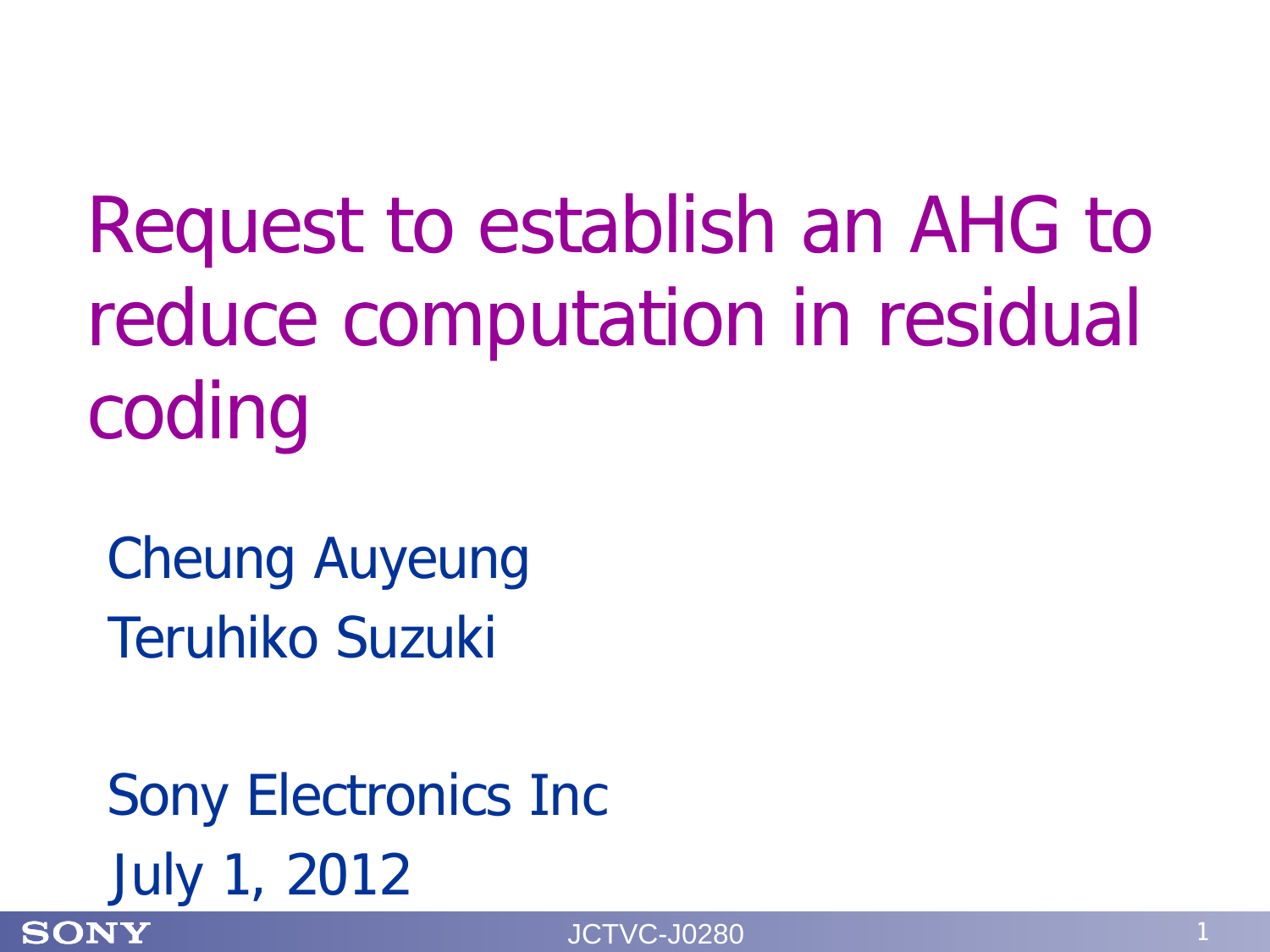

Request to establish an AHG to reduce computation in residual coding
Cheung Auyeung
Teruhiko Suzuki

Sony Electronics Inc
July 1, 2012

JCTVC-J0280
1